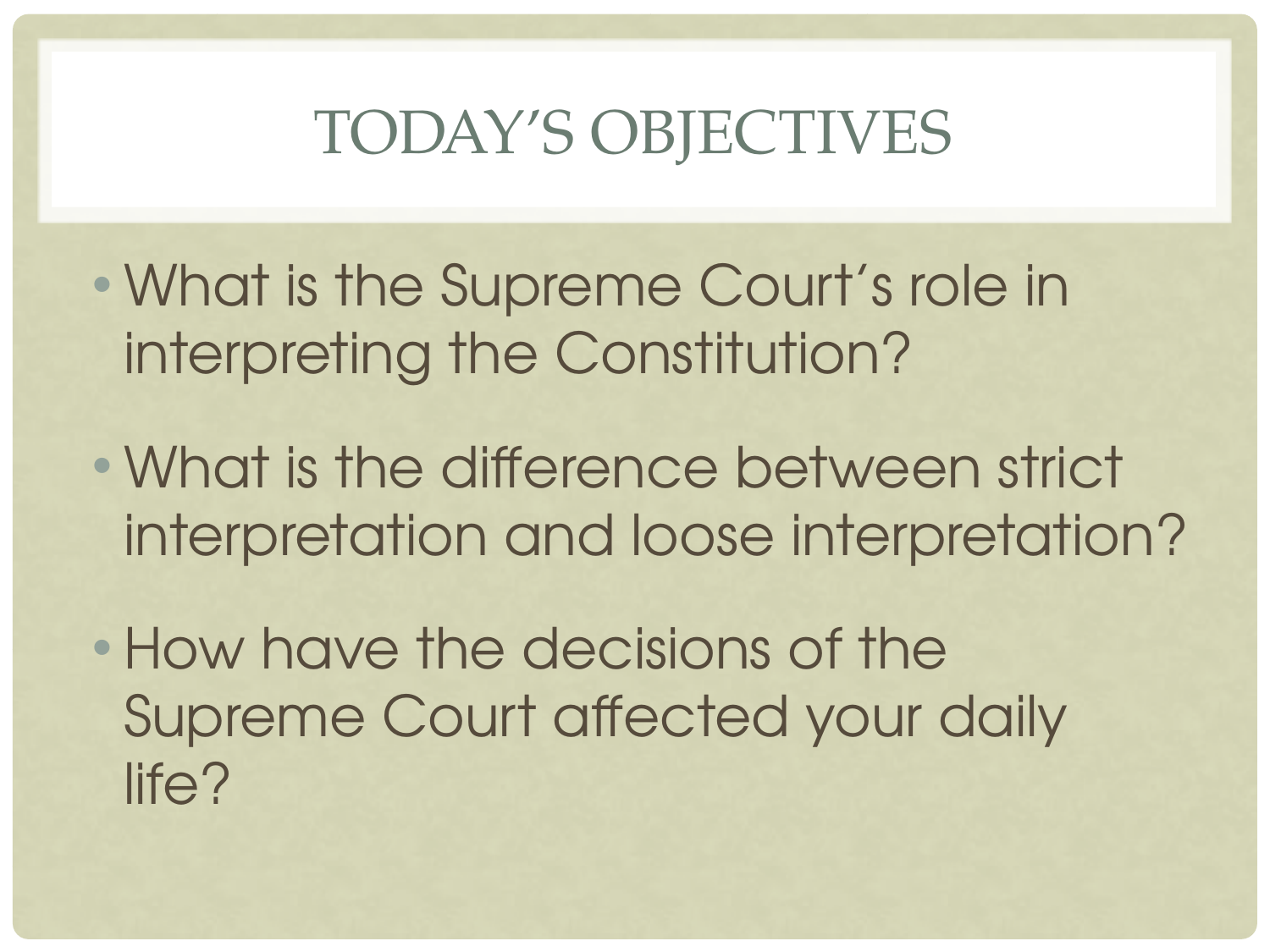

# Today’s Objectives
What is the Supreme Court’s role in interpreting the Constitution?

What is the difference between strict interpretation and loose interpretation?

How have the decisions of the Supreme Court affected your daily life?